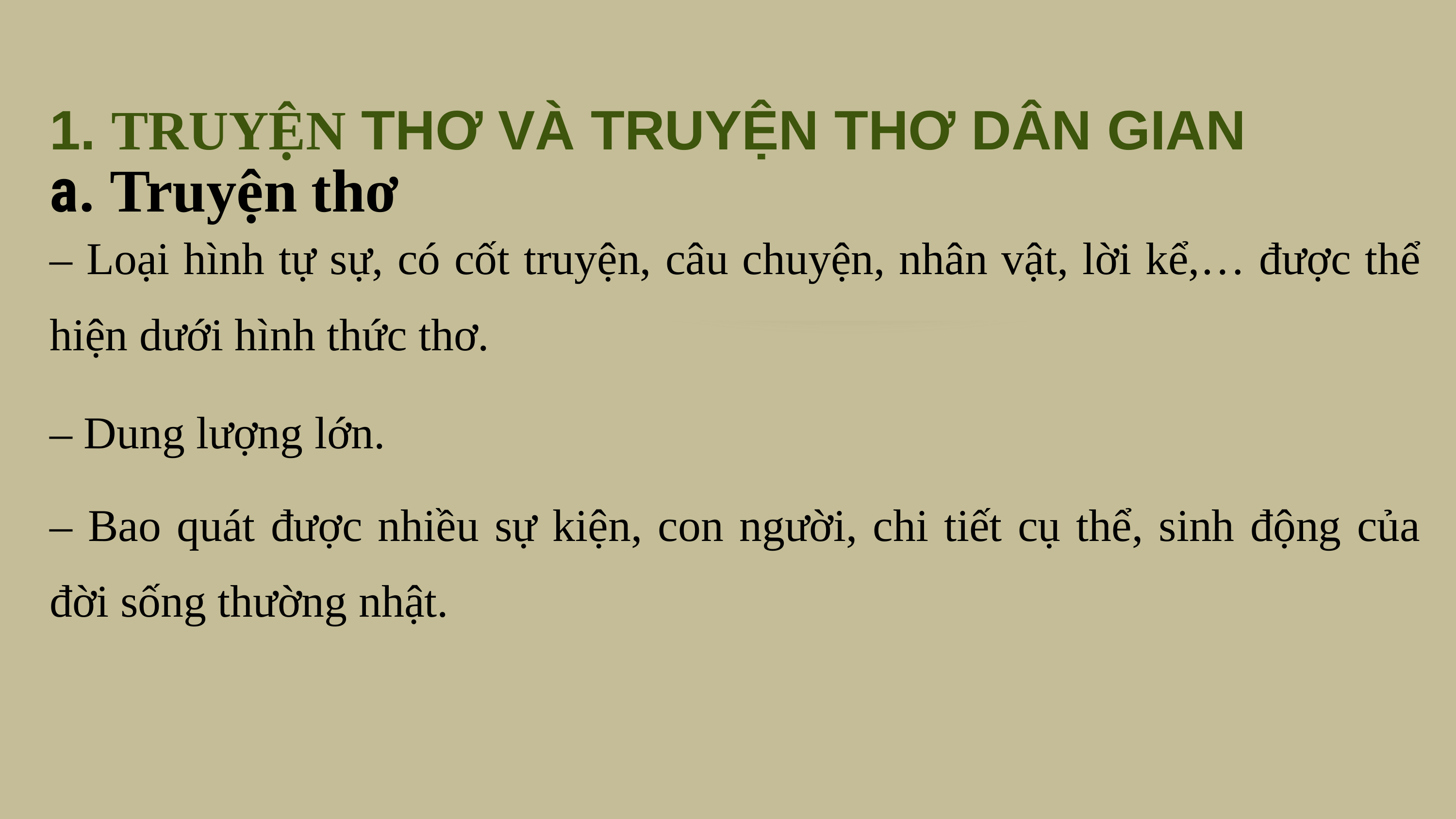

1. TRUYỆN THƠ VÀ TRUYỆN THƠ DÂN GIAN
a. Truyện thơ
– Loại hình tự sự, có cốt truyện, câu chuyện, nhân vật, lời kể,… được thể hiện dưới hình thức thơ.

– Dung lượng lớn.
– Bao quát được nhiều sự kiện, con người, chi tiết cụ thể, sinh động của đời sống thường nhật.